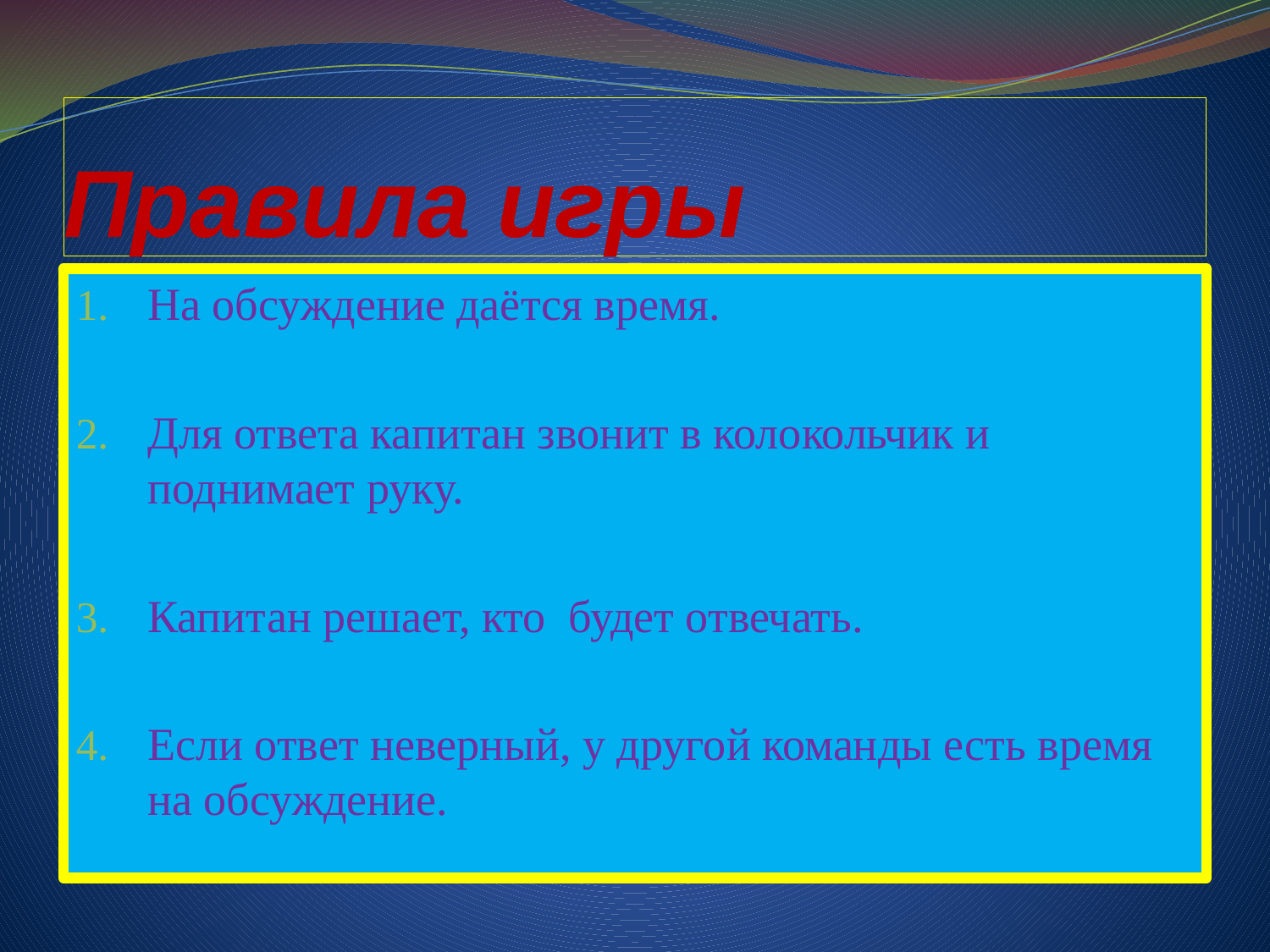

# Правила игры
На обсуждение даётся время.

Для ответа капитан звонит в колокольчик и поднимает руку.

Капитан решает, кто  будет отвечать.

Если ответ неверный, у другой команды есть время на обсуждение.